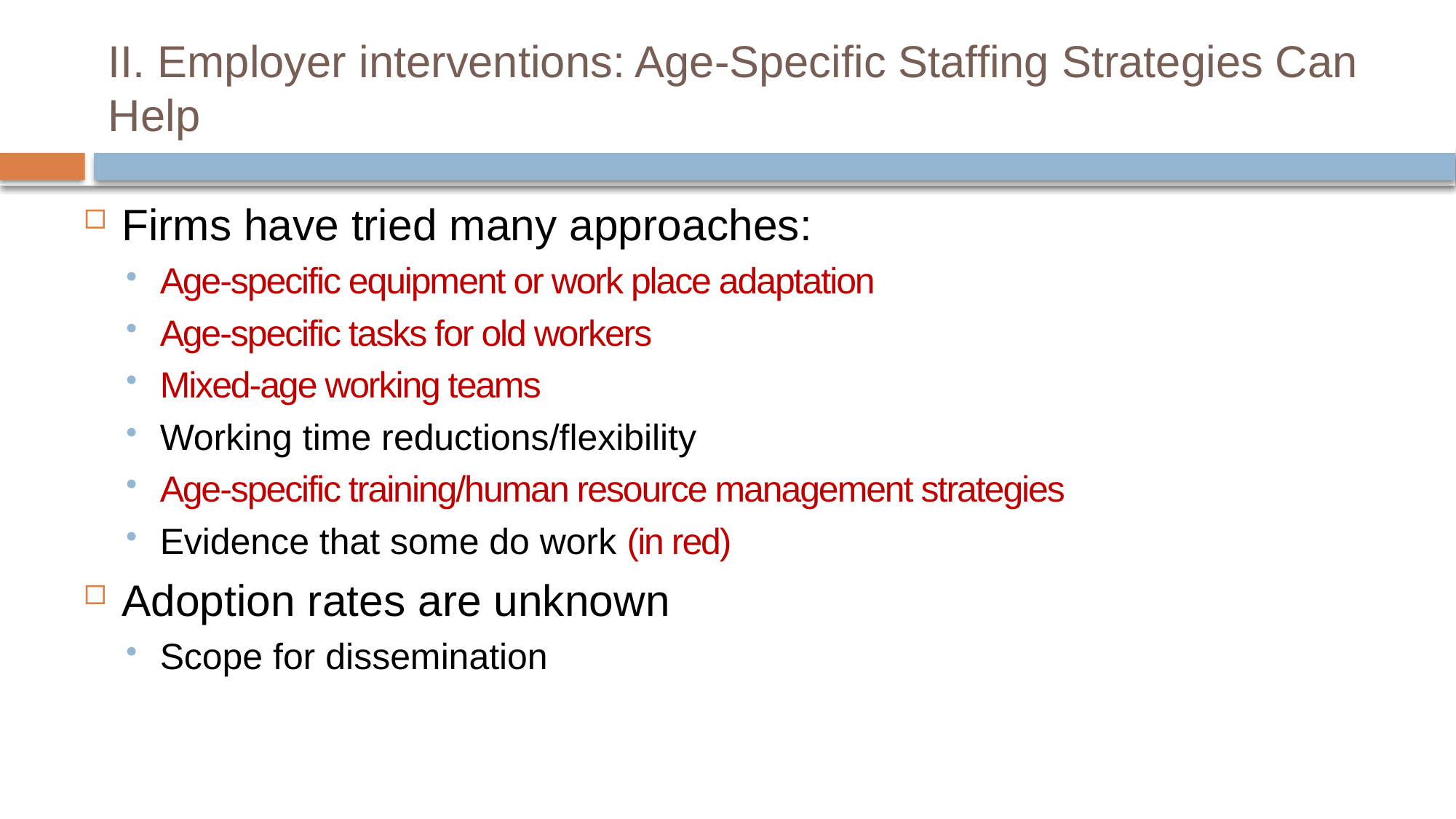

# II. Employer interventions: Age-Specific Staffing Strategies Can Help
Firms have tried many approaches:
Age-specific equipment or work place adaptation
Age-specific tasks for old workers
Mixed-age working teams
Working time reductions/flexibility
Age-specific training/human resource management strategies
Evidence that some do work (in red)
Adoption rates are unknown
Scope for dissemination